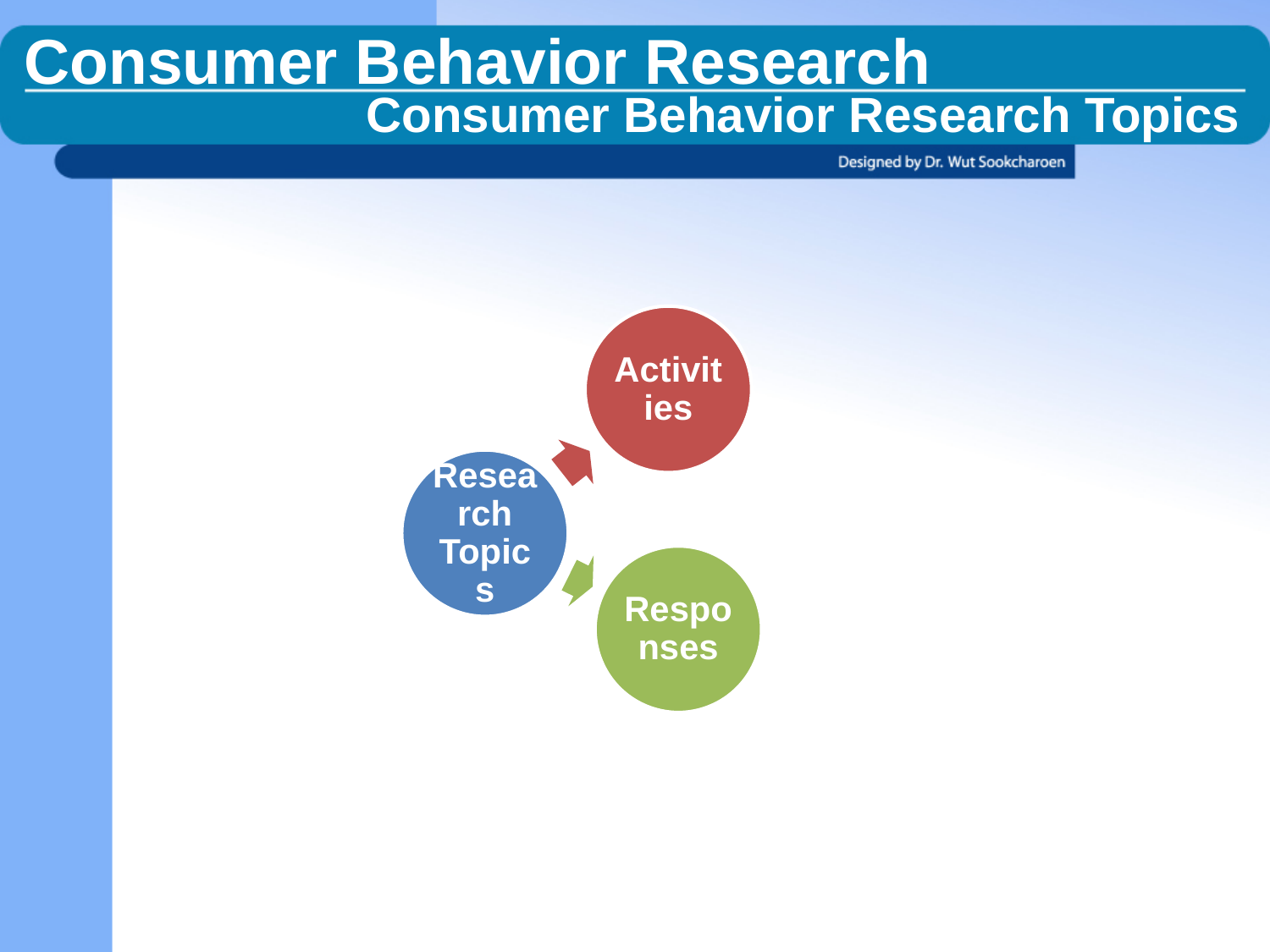

Consumer Behavior Research
Consumer Behavior Research Topics
Research
Topics

Activities

Responses